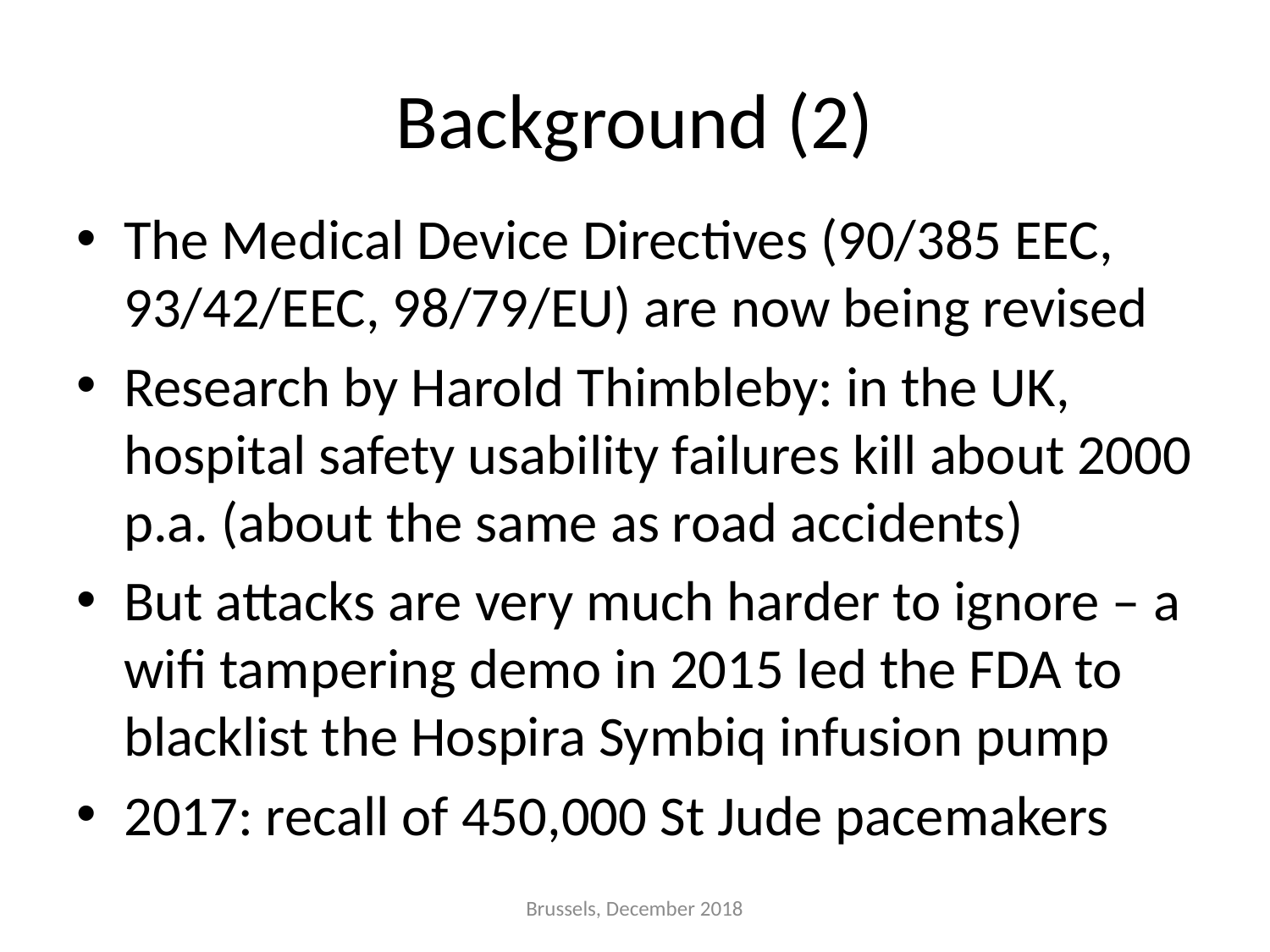

# Background (2)
The Medical Device Directives (90/385 EEC, 93/42/EEC, 98/79/EU) are now being revised
Research by Harold Thimbleby: in the UK, hospital safety usability failures kill about 2000 p.a. (about the same as road accidents)
But attacks are very much harder to ignore – a wifi tampering demo in 2015 led the FDA to blacklist the Hospira Symbiq infusion pump
2017: recall of 450,000 St Jude pacemakers

Brussels, December 2018